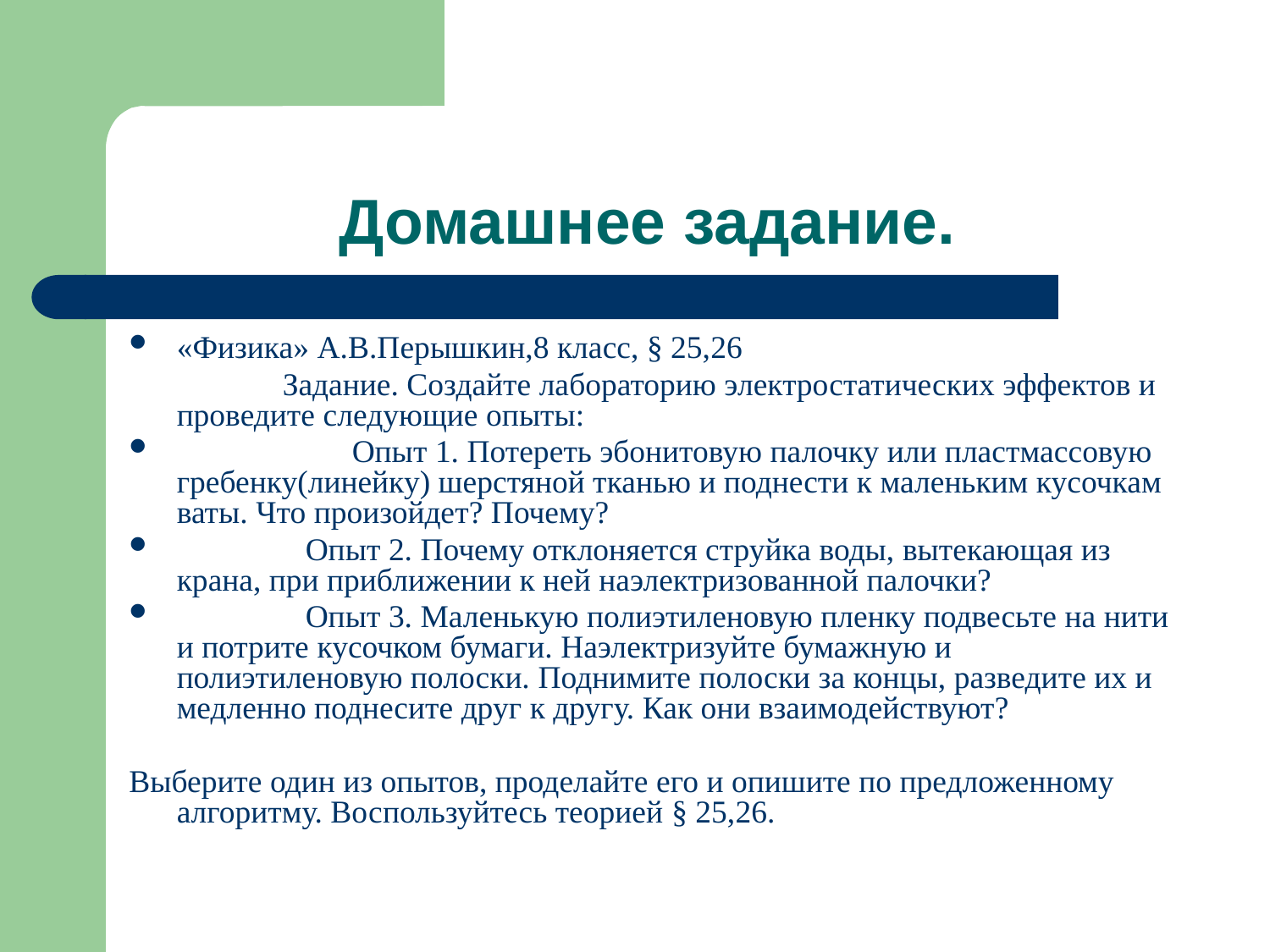

# Домашнее задание.
«Физика» А.В.Перышкин,8 класс, § 25,26
                         Задание. Создайте лабораторию электростатических эффектов и проведите следующие опыты:
	      Опыт 1. Потереть эбонитовую палочку или пластмассовую гребенку(линейку) шерстяной тканью и поднести к маленьким кусочкам ваты. Что произойдет? Почему?
                Опыт 2. Почему отклоняется струйка воды, вытекающая из крана, при приближении к ней наэлектризованной палочки?
                Опыт 3. Маленькую полиэтиленовую пленку подвесьте на нити и потрите кусочком бумаги. Наэлектризуйте бумажную и полиэтиленовую полоски. Поднимите полоски за концы, разведите их и медленно поднесите друг к другу. Как они взаимодействуют?

Выберите один из опытов, проделайте его и опишите по предложенному алгоритму. Воспользуйтесь теорией § 25,26.